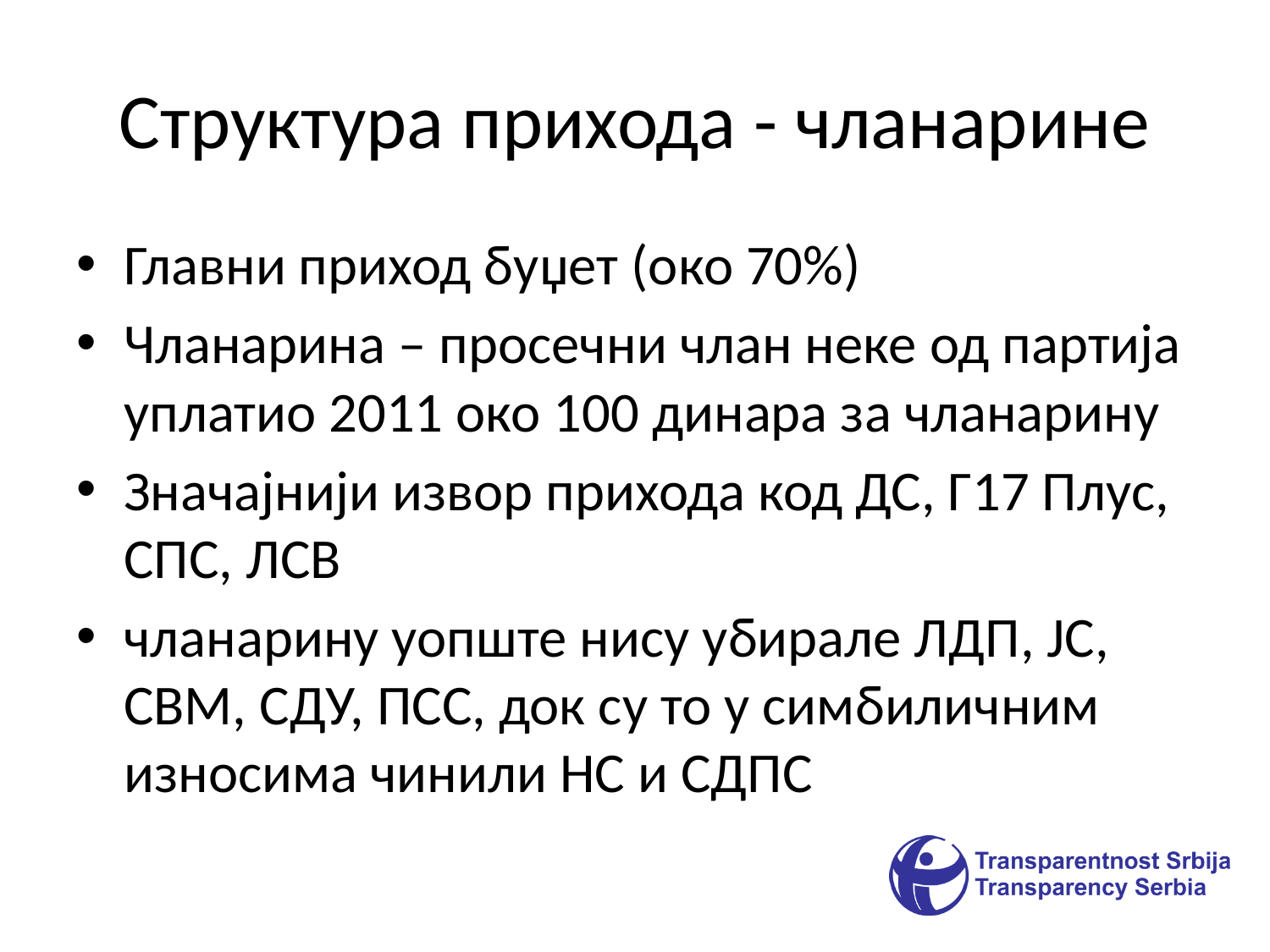

# Структура прихода - чланарине
Главни приход буџет (око 70%)
Чланарина – просечни члан неке од партија уплатио 2011 око 100 динара за чланарину
Значајнији извор прихода код ДС, Г17 Плус, СПС, ЛСВ
чланарину уопште нису убирале ЛДП, ЈС, СВМ, СДУ, ПСС, док су то у симбиличним износима чинили НС и СДПС